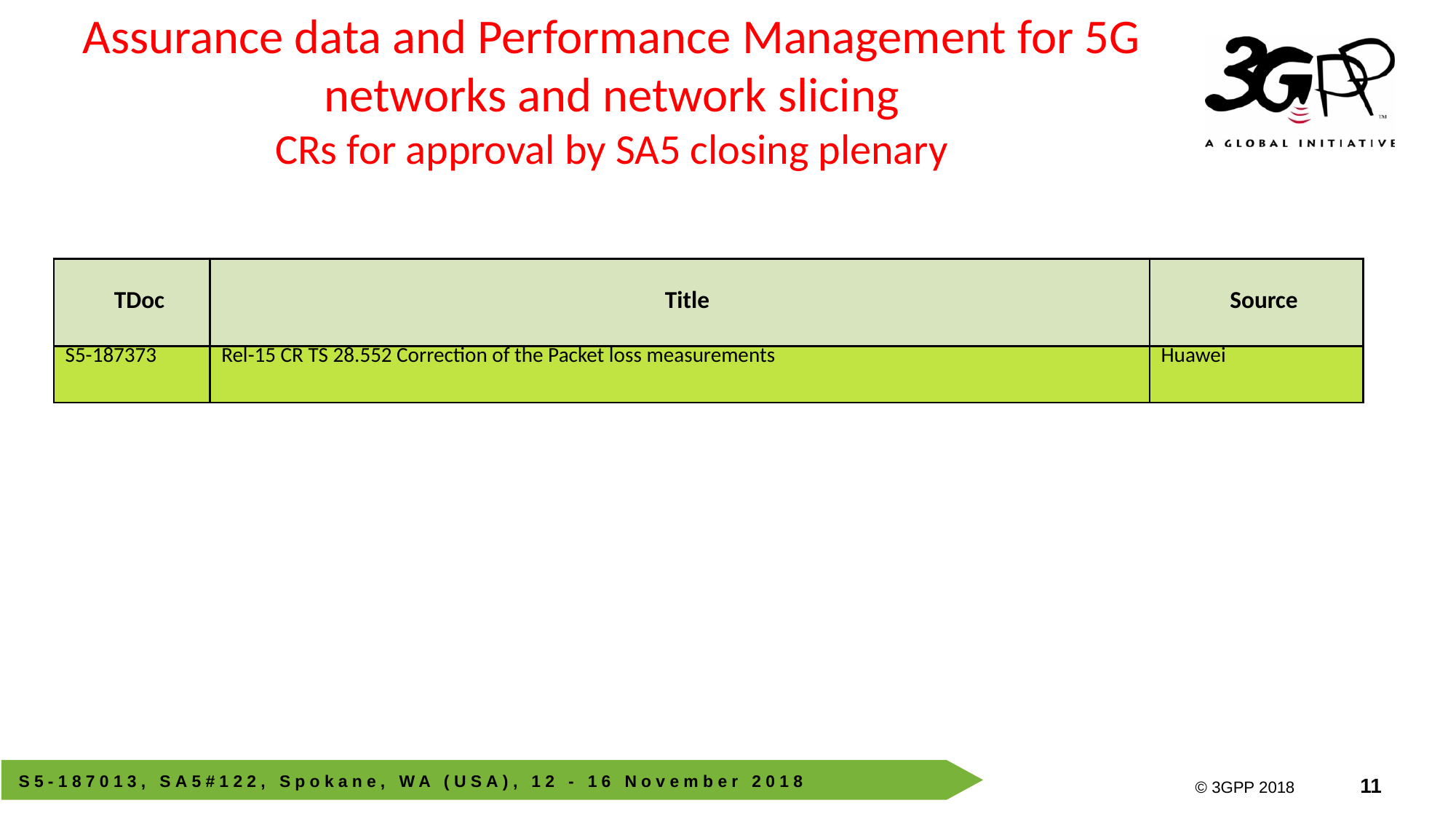

Assurance data and Performance Management for 5G networks and network slicing
CRs for approval by SA5 closing plenary
| TDoc | Title | Source |
| --- | --- | --- |
| S5-187373 | Rel-15 CR TS 28.552 Correction of the Packet loss measurements | Huawei |